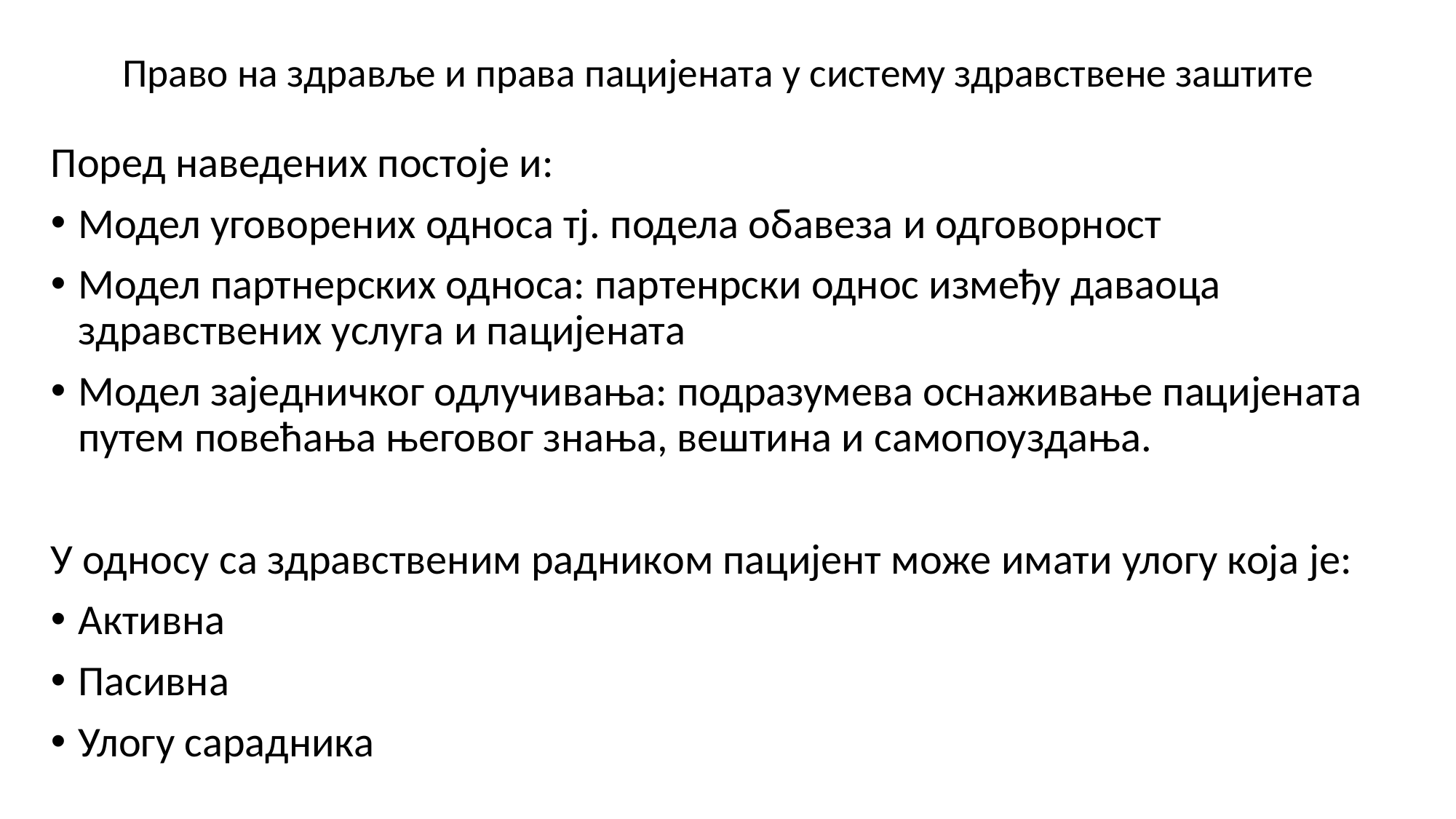

# Право на здравље и права пацијената у систему здравствене заштите
Поред наведених постоје и:
Модел уговорених односа тј. подела обавеза и одговорност
Модел партнерских односа: партенрски однос између даваоца здравствених услуга и пацијената
Модел заједничког одлучивања: подразумева оснаживање пацијената путем повећања његовог знања, вештина и самопоуздања.

У односу са здравственим радником пацијент може имати улогу која је:
Активна
Пасивна
Улогу сарадника